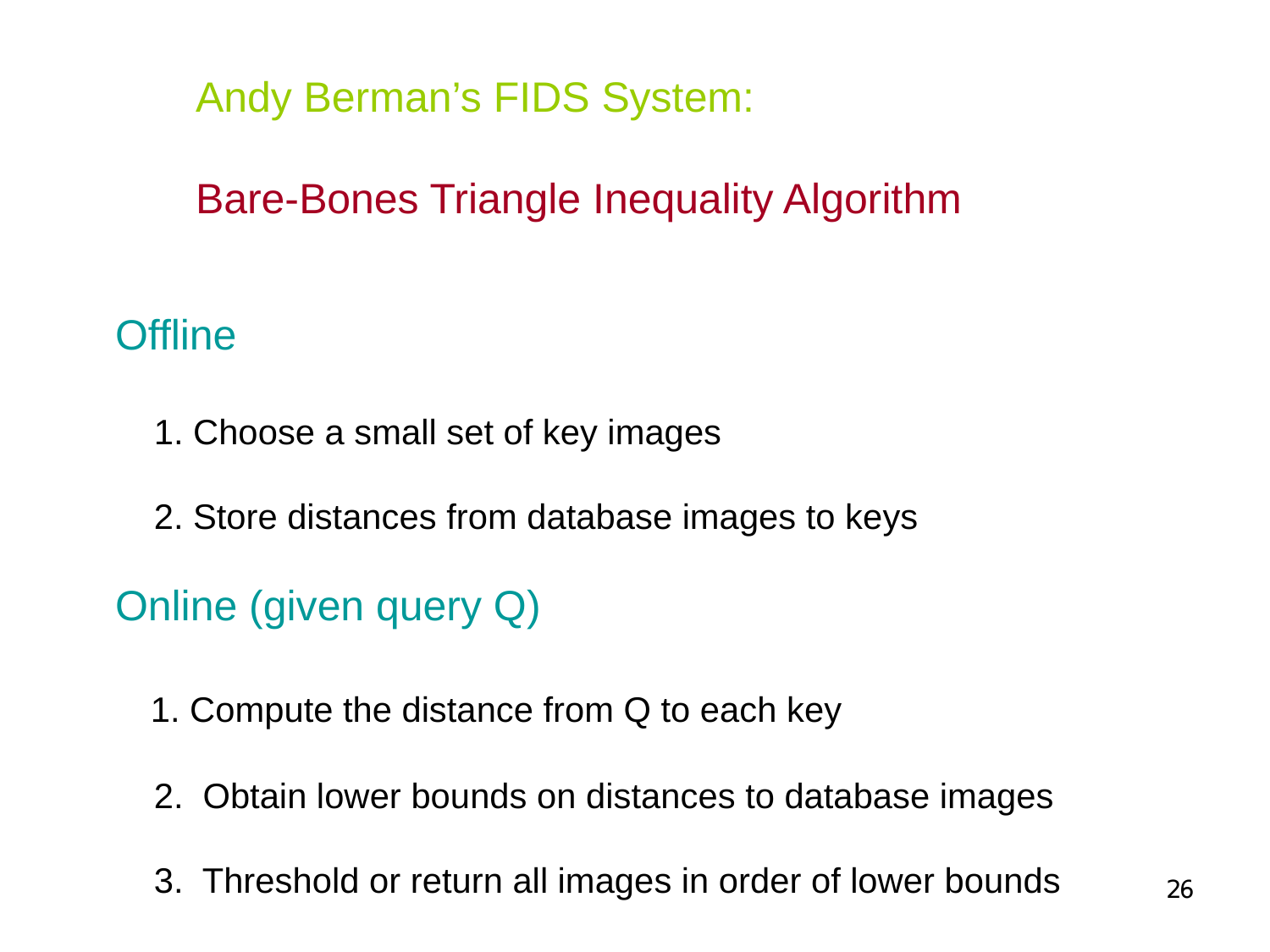

Andy Berman’s FIDS System:

Bare-Bones Triangle Inequality Algorithm

Offline

    1. Choose a small set of key images

    2. Store distances from database images to keys

Online (given query Q)

   1. Compute the distance from Q to each key

    2.  Obtain lower bounds on distances to database images

    3.  Threshold or return all images in order of lower bounds

26